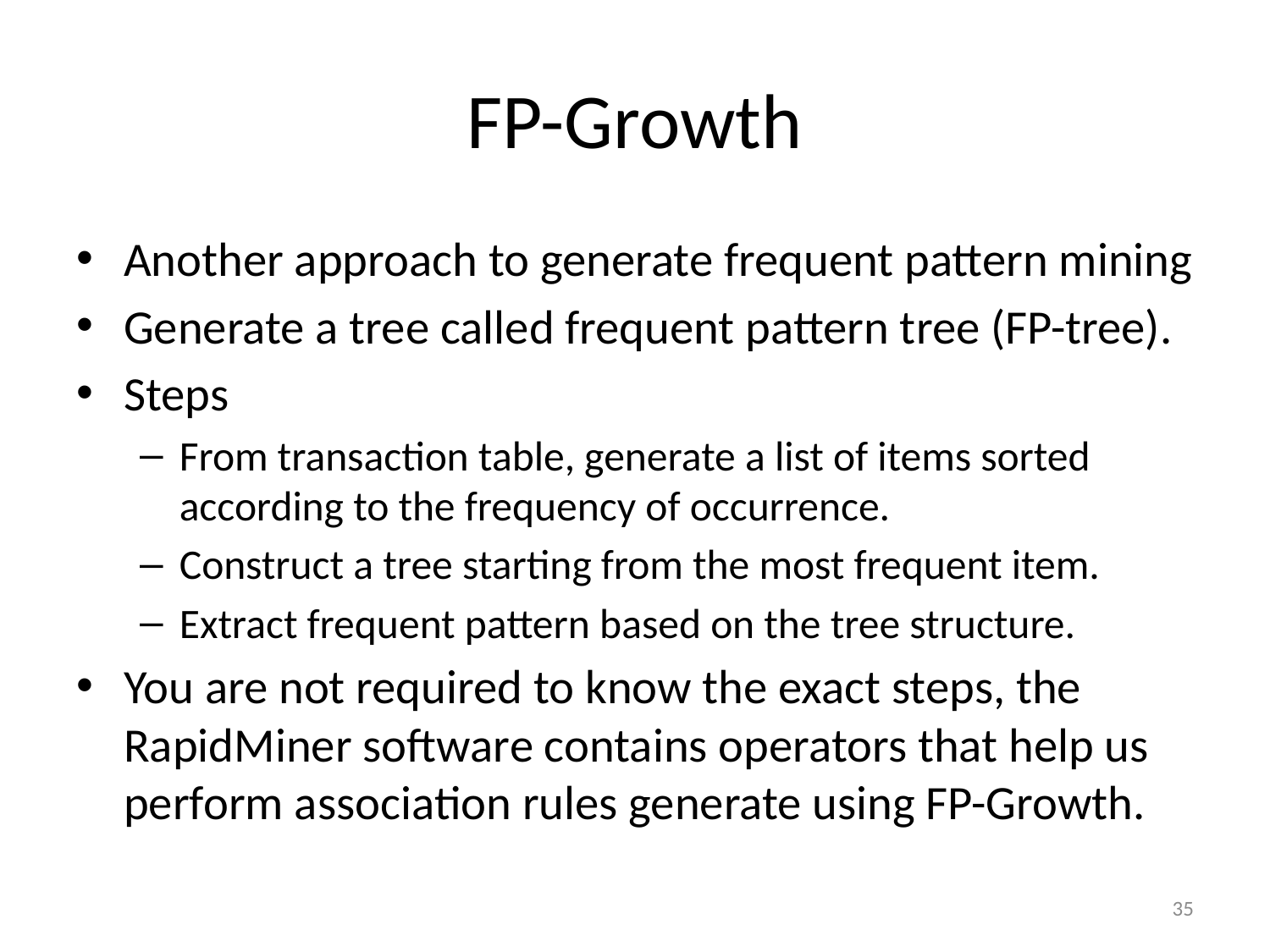

# FP-Growth
Another approach to generate frequent pattern mining
Generate a tree called frequent pattern tree (FP-tree).
Steps
From transaction table, generate a list of items sorted according to the frequency of occurrence.
Construct a tree starting from the most frequent item.
Extract frequent pattern based on the tree structure.
You are not required to know the exact steps, the RapidMiner software contains operators that help us perform association rules generate using FP-Growth.
35